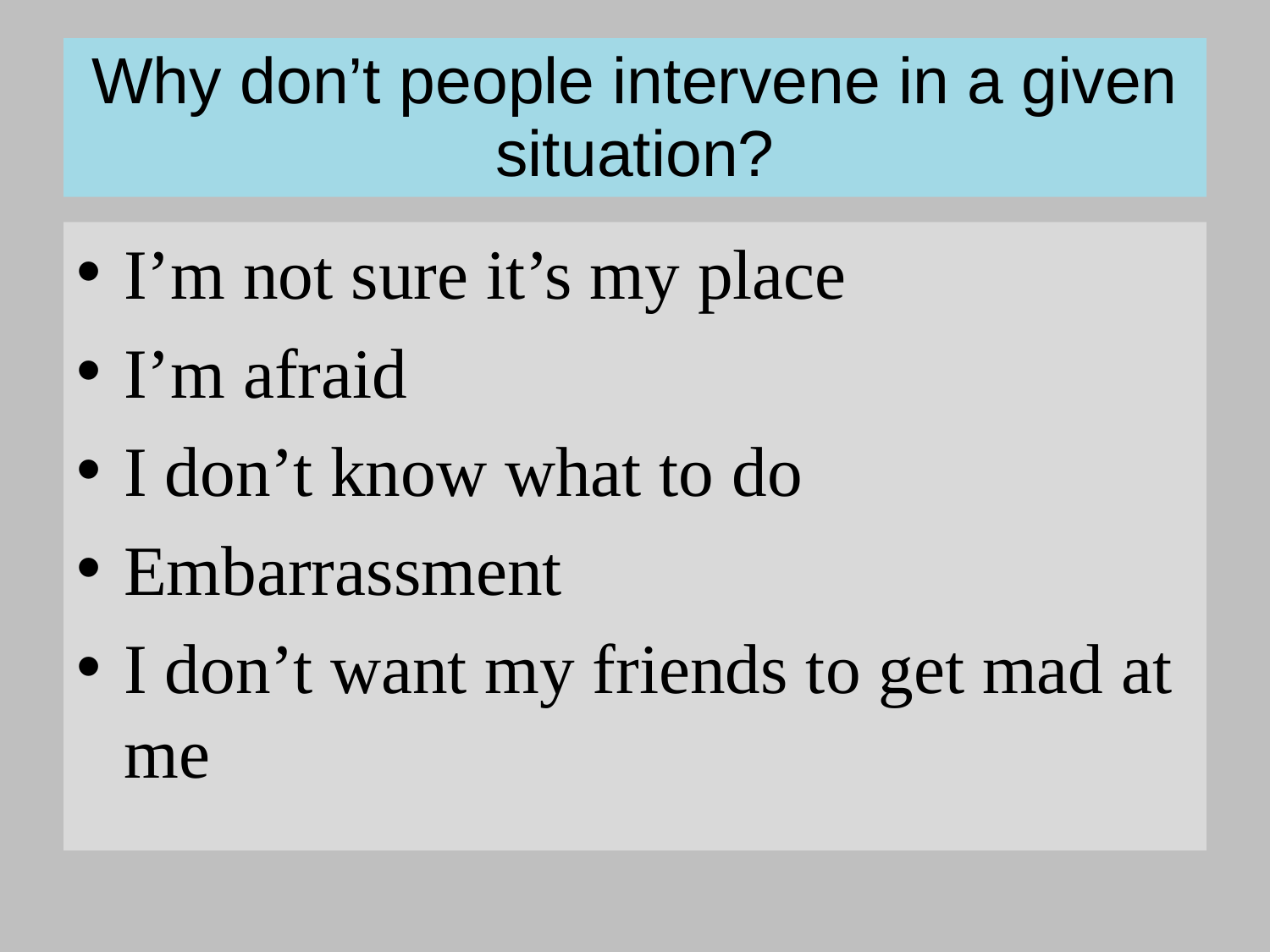

# Why don’t people intervene in a given situation?
I’m not sure it’s my place
I’m afraid
I don’t know what to do
Embarrassment
I don’t want my friends to get mad at me